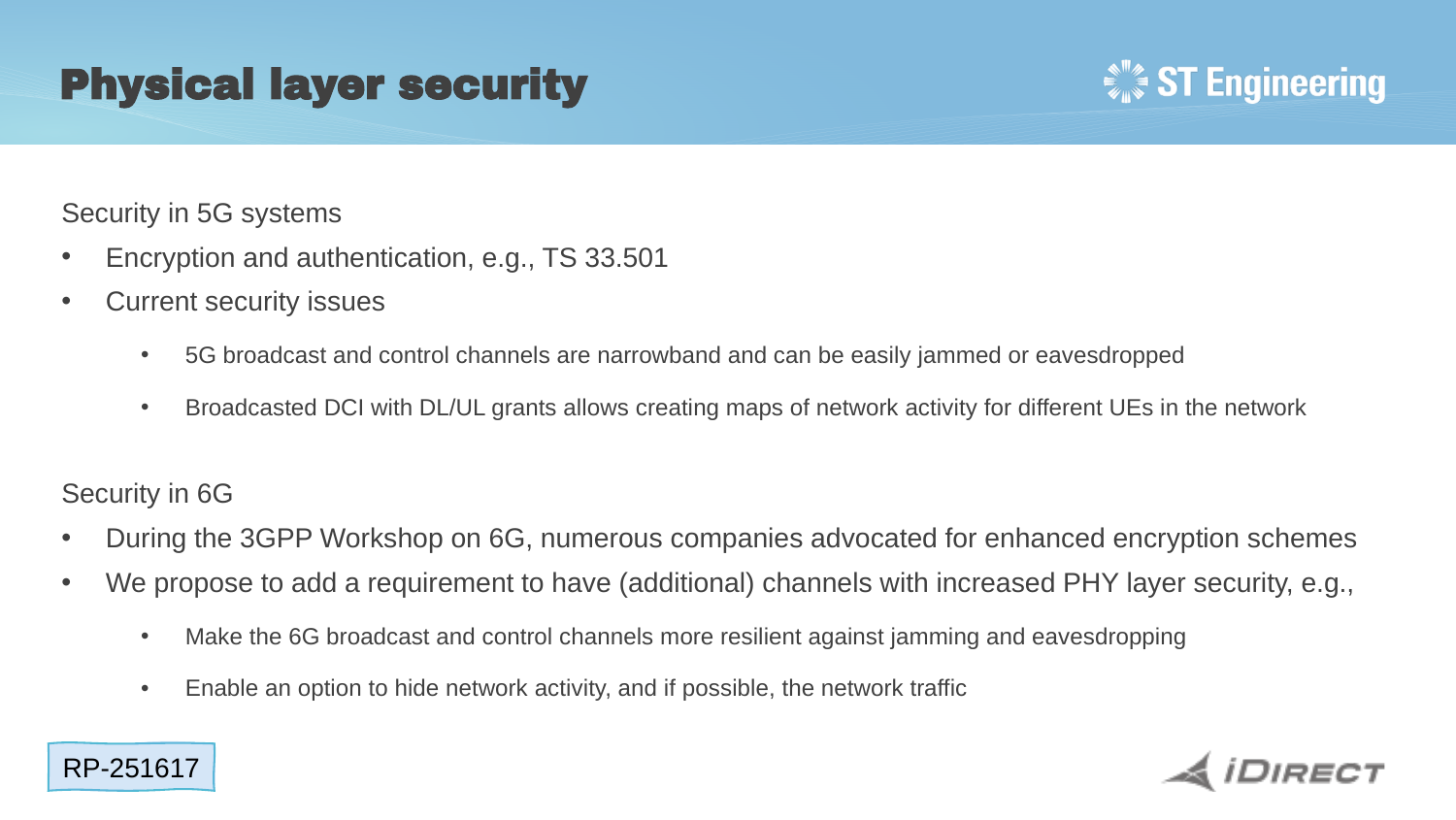

Physical layer security
Security in 5G systems
Encryption and authentication, e.g., TS 33.501
Current security issues
5G broadcast and control channels are narrowband and can be easily jammed or eavesdropped
Broadcasted DCI with DL/UL grants allows creating maps of network activity for different UEs in the network

Security in 6G
During the 3GPP Workshop on 6G, numerous companies advocated for enhanced encryption schemes
We propose to add a requirement to have (additional) channels with increased PHY layer security, e.g.,
Make the 6G broadcast and control channels more resilient against jamming and eavesdropping
Enable an option to hide network activity, and if possible, the network traffic